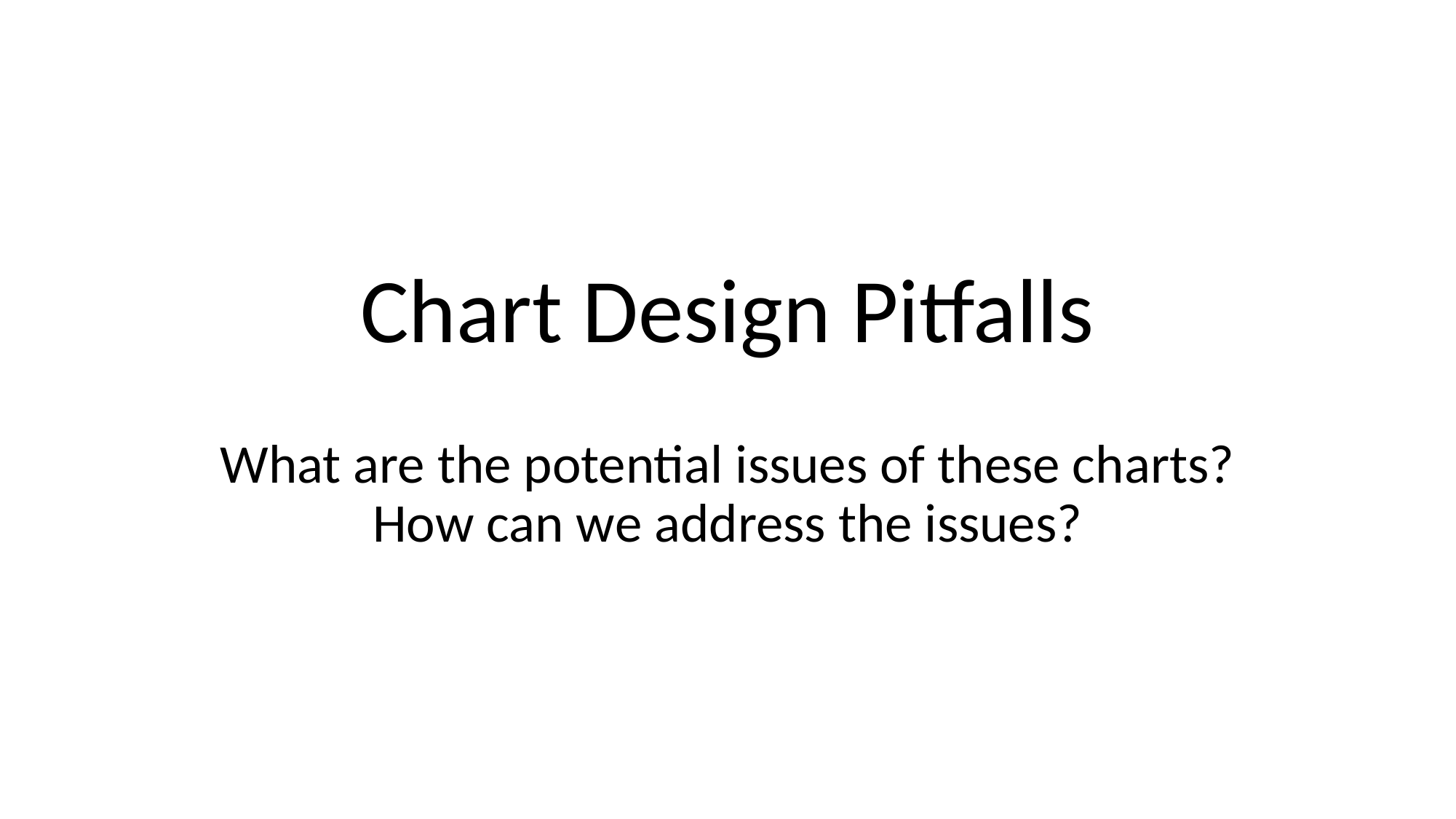

# Chart Design Pitfalls
What are the potential issues of these charts? How can we address the issues?